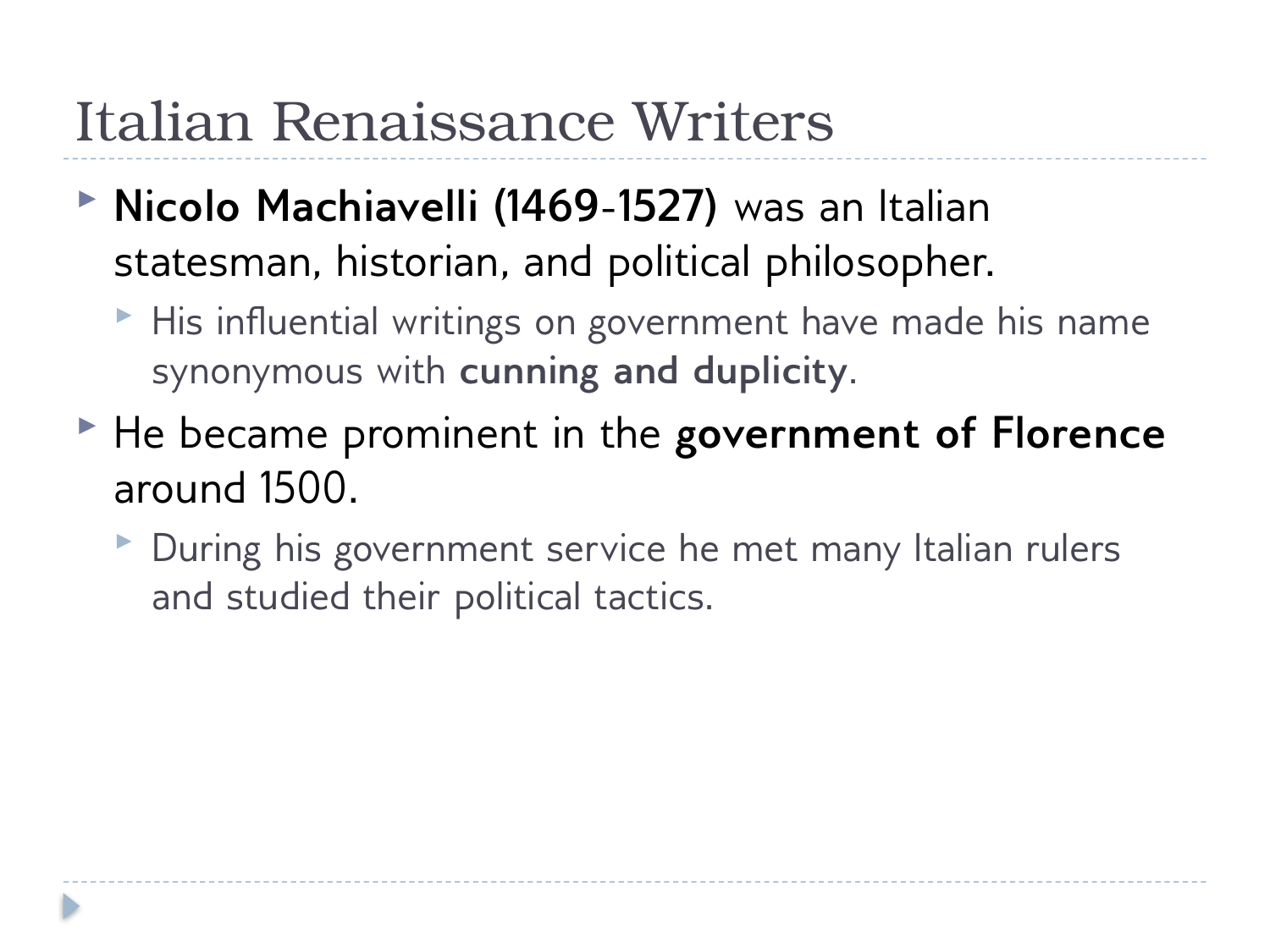

# Italian Renaissance Writers
Nicolo Machiavelli (1469-1527) was an Italian statesman, historian, and political philosopher.
His influential writings on government have made his name synonymous with cunning and duplicity.
He became prominent in the government of Florence around 1500.
During his government service he met many Italian rulers and studied their political tactics.